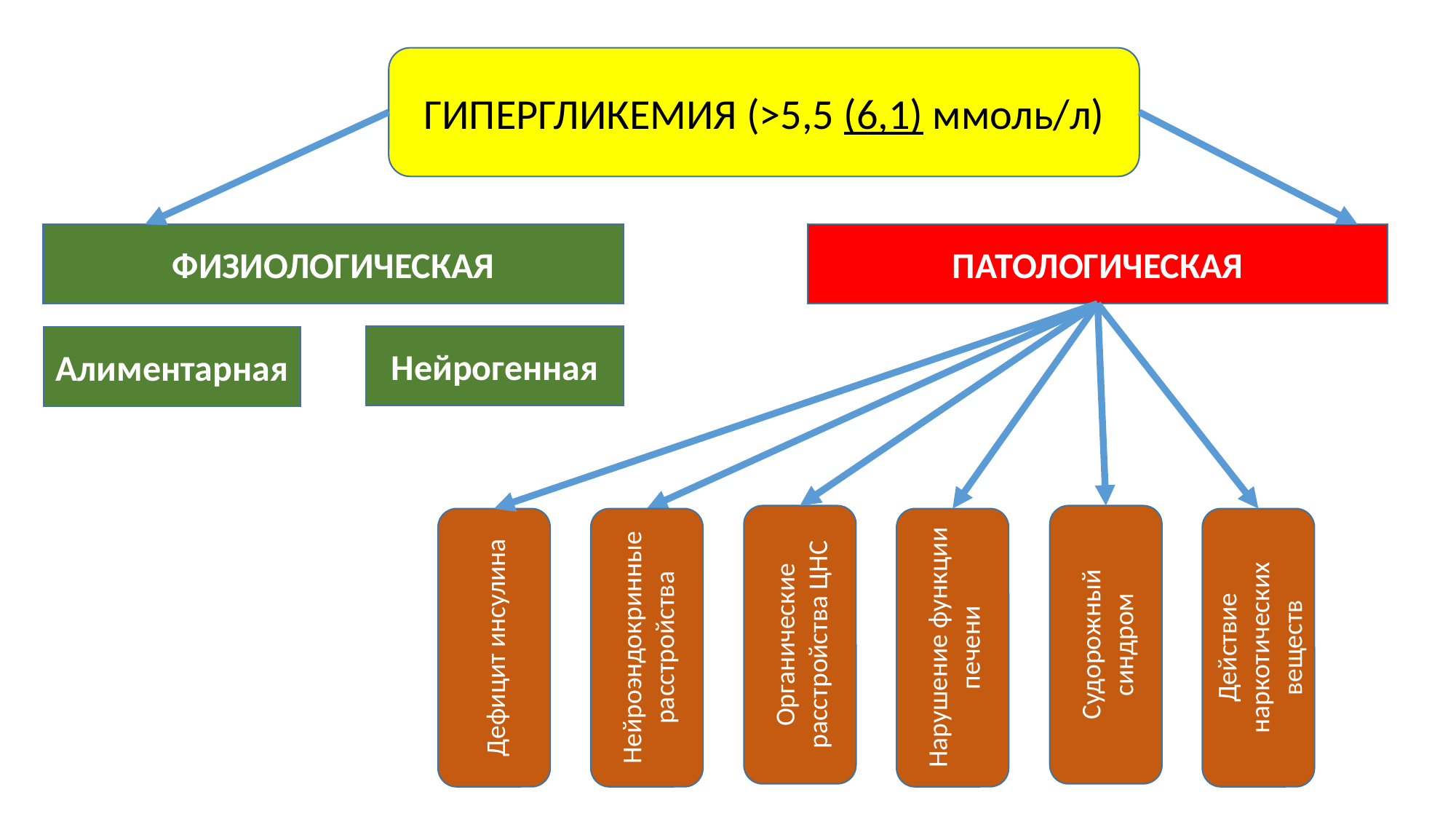

ГИПЕРГЛИКЕМИЯ (>5,5 (6,1) ммоль/л)
ПАТОЛОГИЧЕСКАЯ
ФИЗИОЛОГИЧЕСКАЯ
Нейрогенная
Алиментарная
Судорожный синдром
Органические расстройства ЦНС
Нейроэндокринные расстройства
Действие наркотических веществ
Дефицит инсулина
Нарушение функции печени